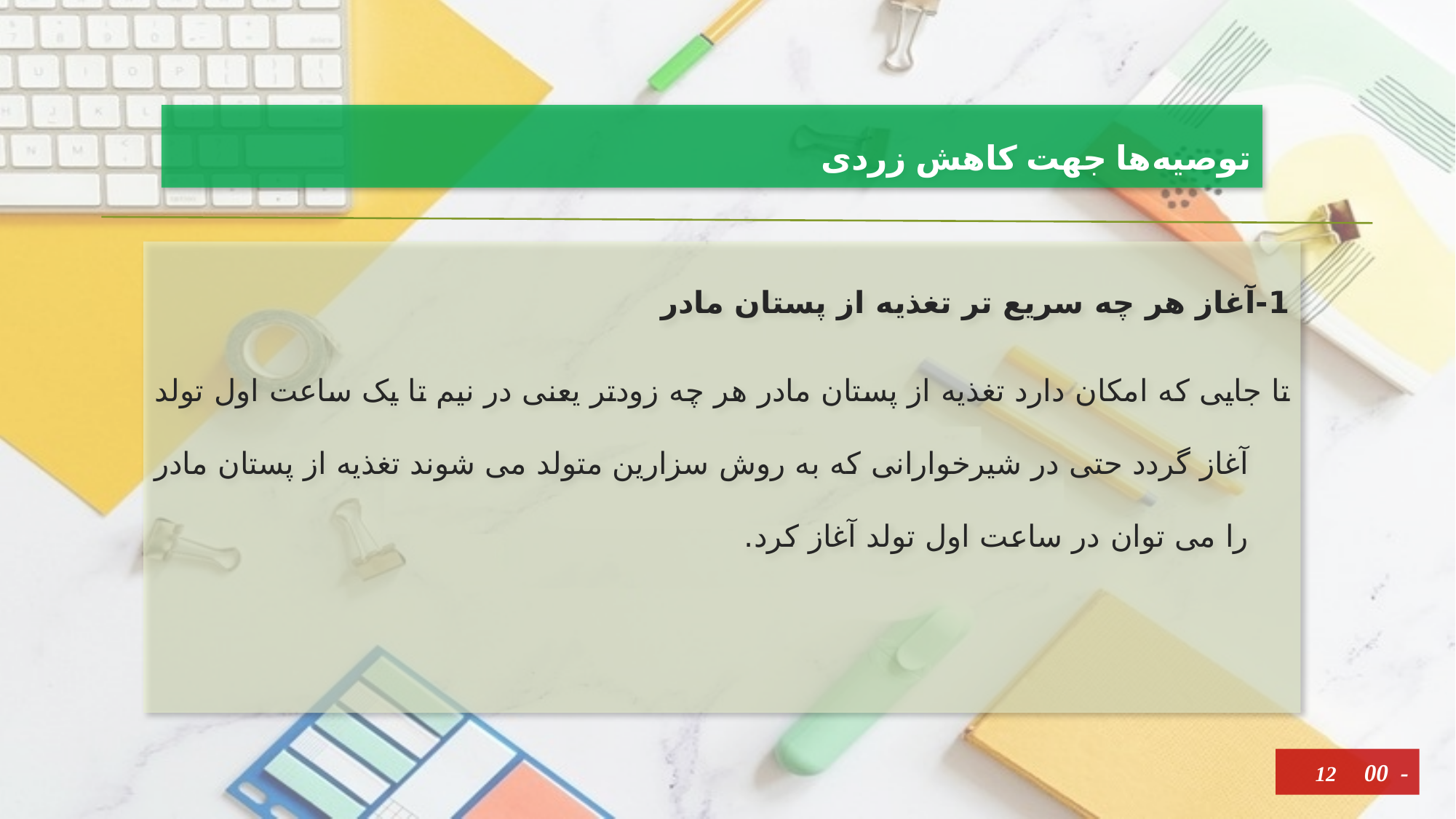

# توصیه‌ها جهت کاهش زردی
1-آغاز هر چه سریع تر تغذیه از پستان مادر
تا جایی که امکان دارد تغذیه از پستان مادر هر چه زودتر یعنی در نیم تا یک ساعت اول تولد آغاز گردد حتی در شیرخوارانی که به روش سزارین متولد می شوند تغذیه از پستان مادر را می توان در ساعت اول تولد آغاز کرد.
12